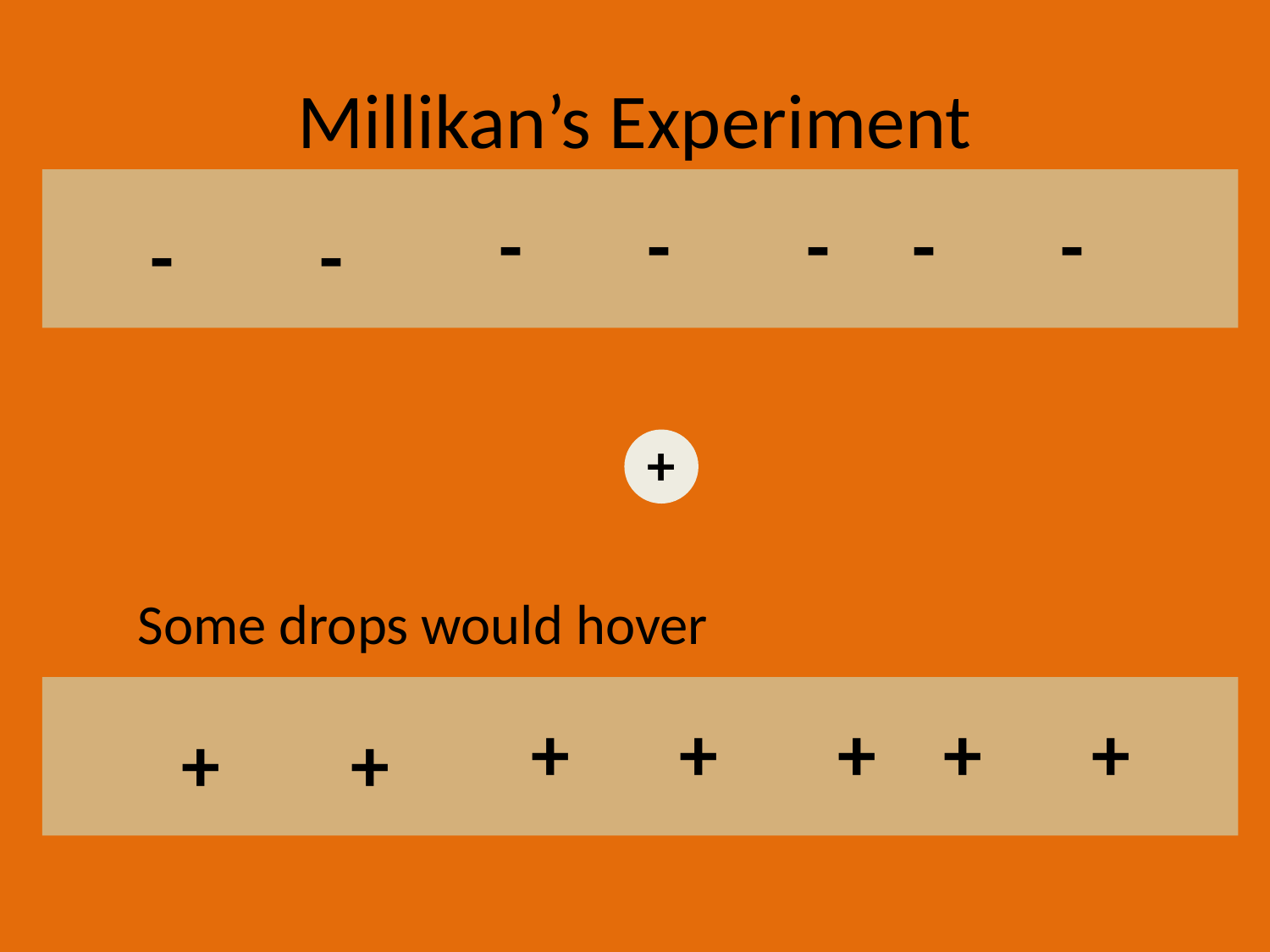

# Millikan’s Experiment

-
-
-
-
-
-
-

+

Some drops would hover

+
+
+
+
+
+
+